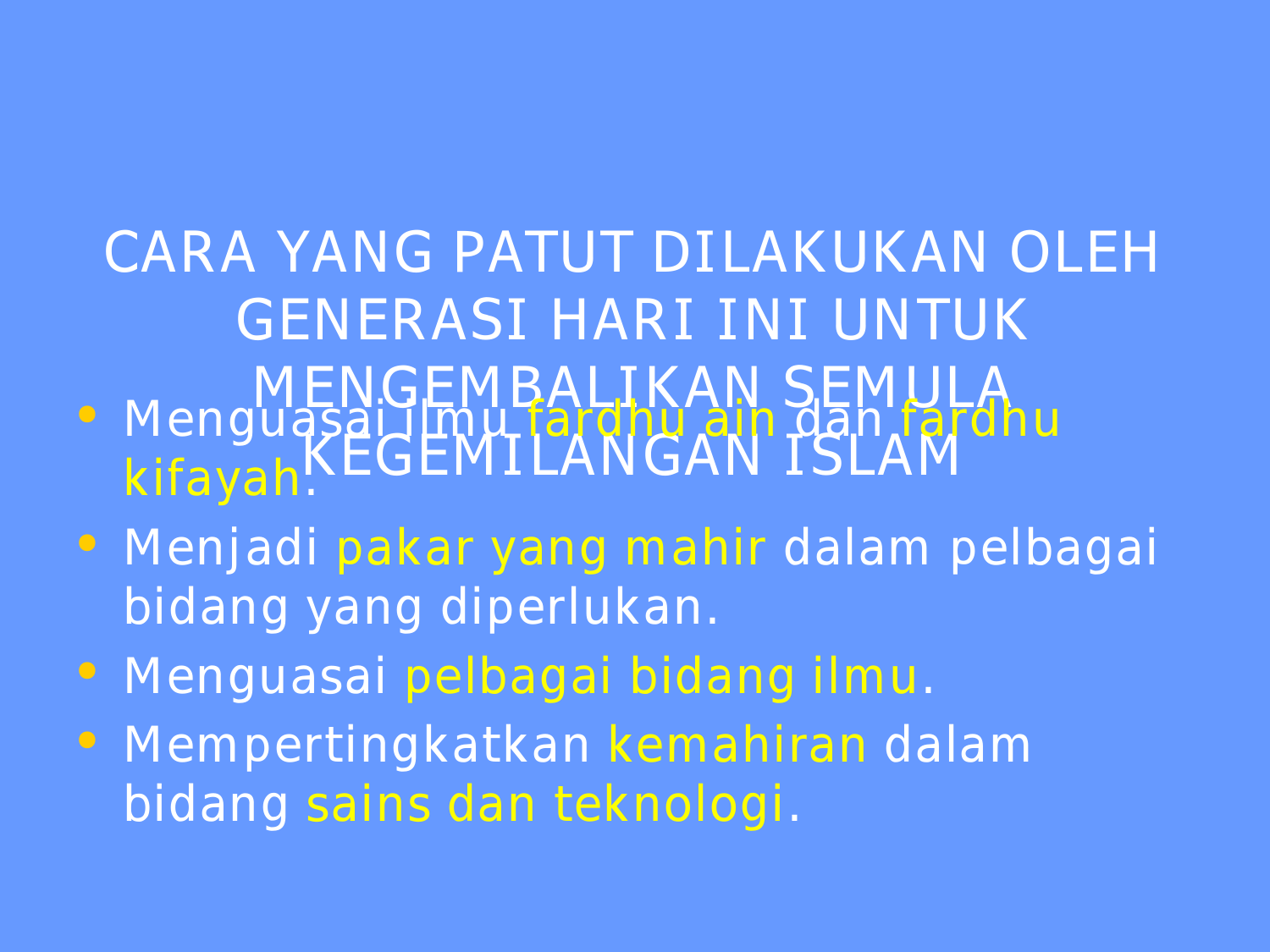

# CARA YANG PATUT DILAKUKAN OLEH GENERASI HARI INI UNTUK MENGEMBALIKAN SEMULA KEGEMILANGAN ISLAM
Menguasai ilmu fardhu ain dan fardhu kifayah.
Menjadi pakar yang mahir dalam pelbagai bidang yang diperlukan.
Menguasai pelbagai bidang ilmu.
Mempertingkatkan kemahiran dalam bidang sains dan teknologi.